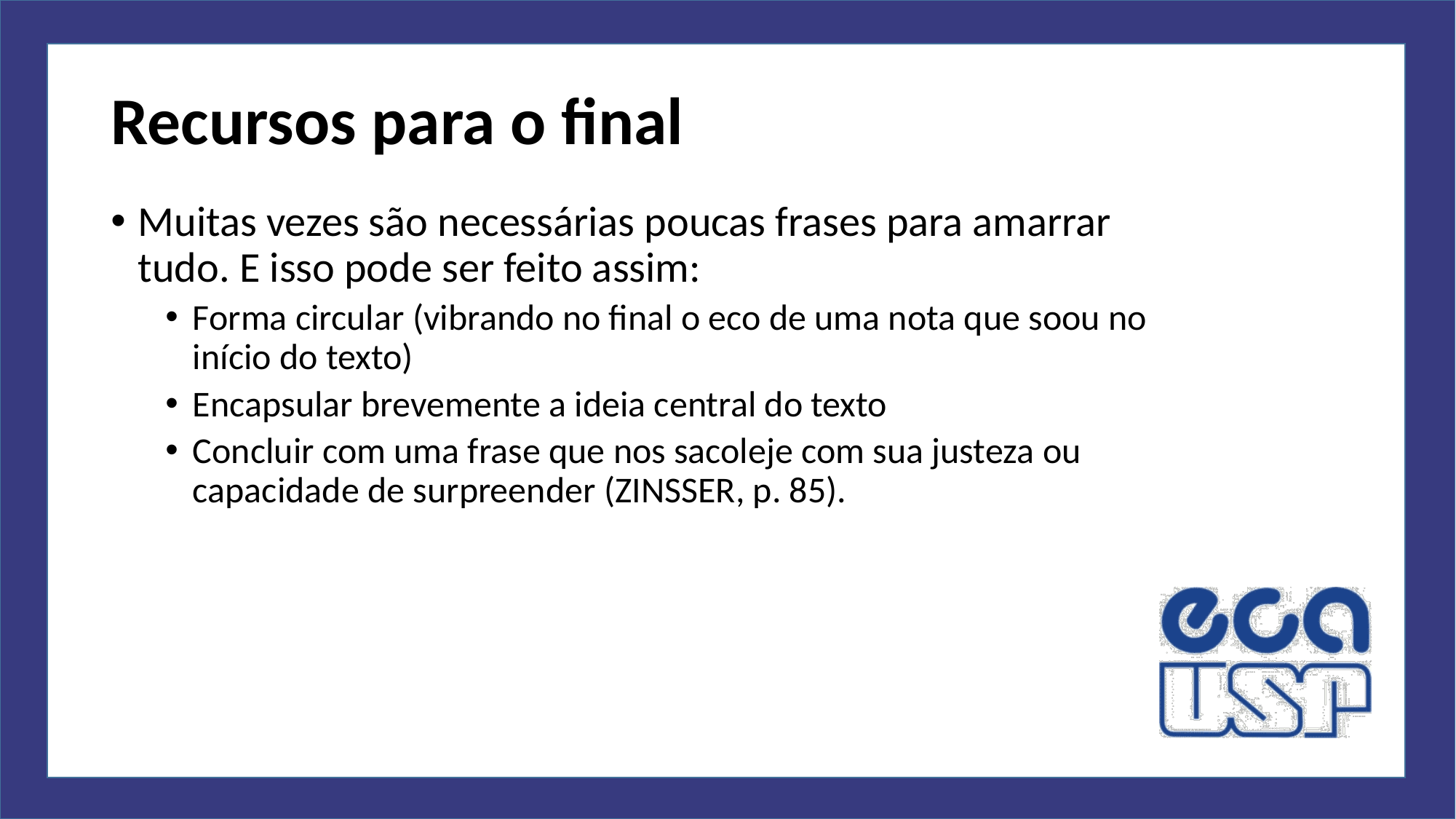

# Recursos para o final
Muitas vezes são necessárias poucas frases para amarrar tudo. E isso pode ser feito assim:
Forma circular (vibrando no final o eco de uma nota que soou no início do texto)
Encapsular brevemente a ideia central do texto
Concluir com uma frase que nos sacoleje com sua justeza ou capacidade de surpreender (ZINSSER, p. 85).